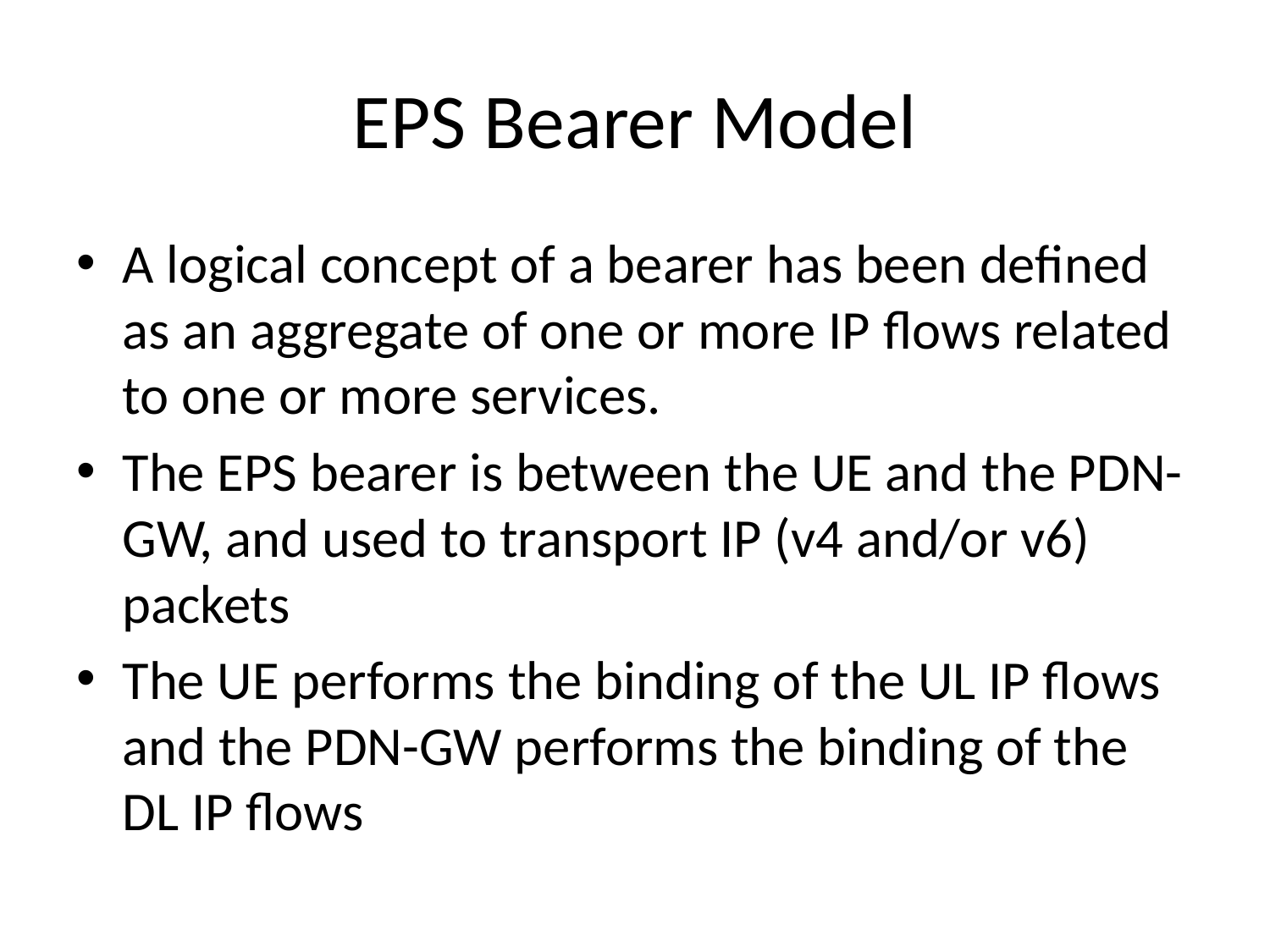

# EPS Bearer Model
A logical concept of a bearer has been defined as an aggregate of one or more IP flows related to one or more services.
The EPS bearer is between the UE and the PDN-GW, and used to transport IP (v4 and/or v6) packets
The UE performs the binding of the UL IP flows and the PDN-GW performs the binding of the DL IP flows